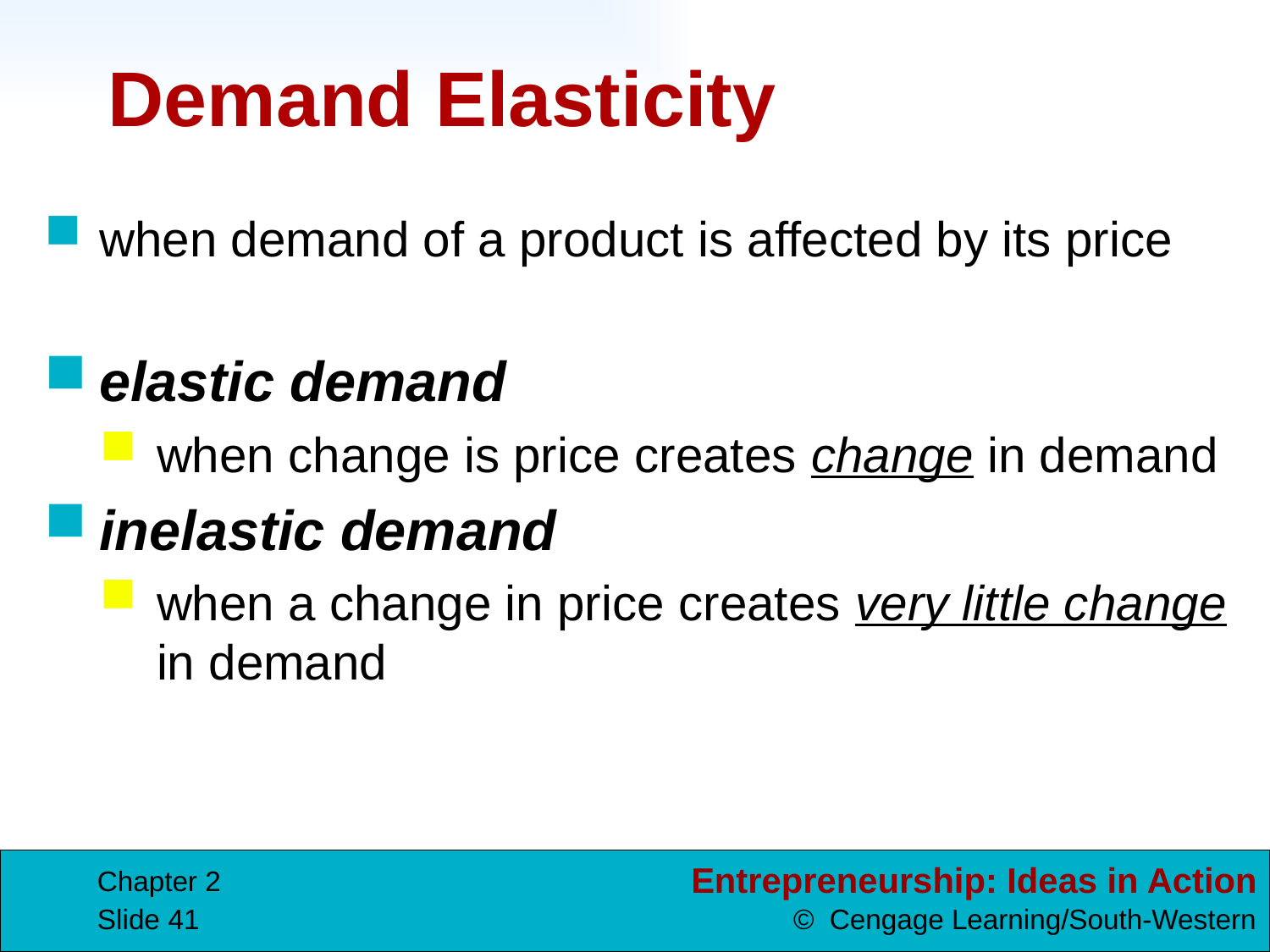

# Demand Elasticity

when demand of a product is affected by its price
elastic demand
when change is price creates change in demand
inelastic demand
when a change in price creates very little change in demand

Chapter 2
Slide 41